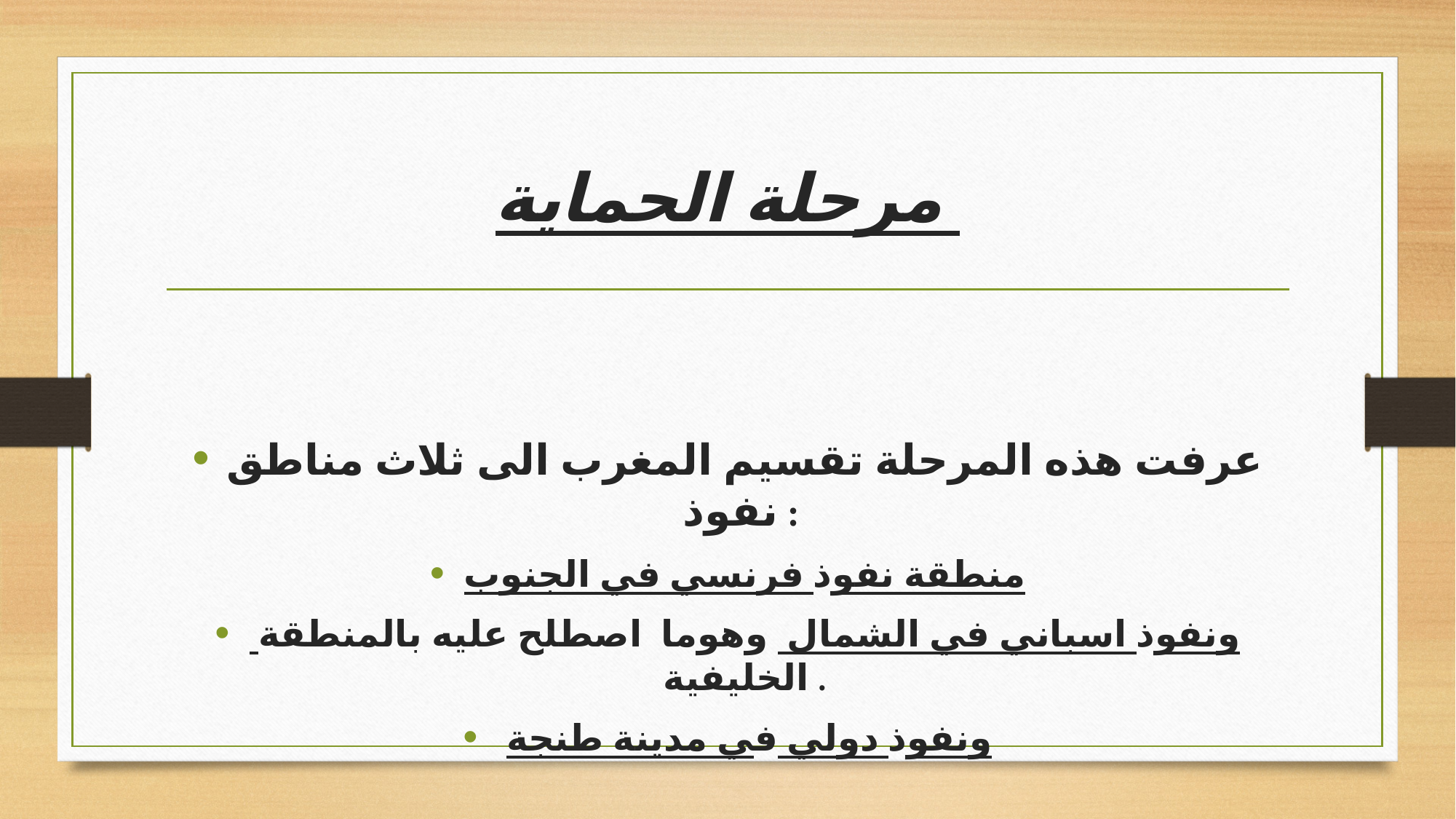

# مرحلة الحماية

عرفت هذه المرحلة تقسيم المغرب الى ثلاث مناطق نفوذ :
منطقة نفوذ فرنسي في الجنوب
 ونفوذ اسباني في الشمال  وهوما  اصطلح عليه بالمنطقة الخليفية .
 ونفوذ دولي في مدينة طنجة